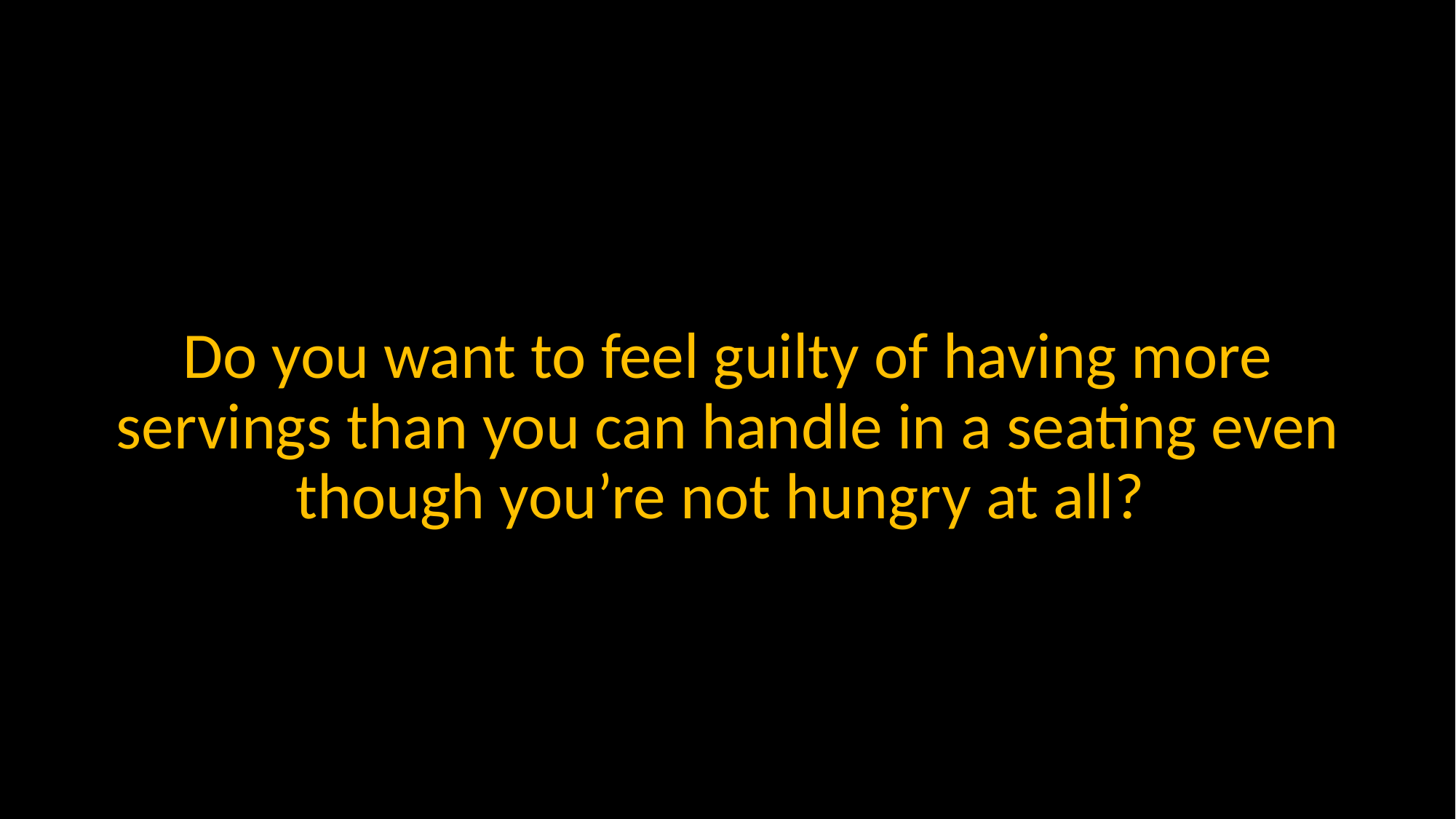

Do you want to feel guilty of having more servings than you can handle in a seating even though you’re not hungry at all?